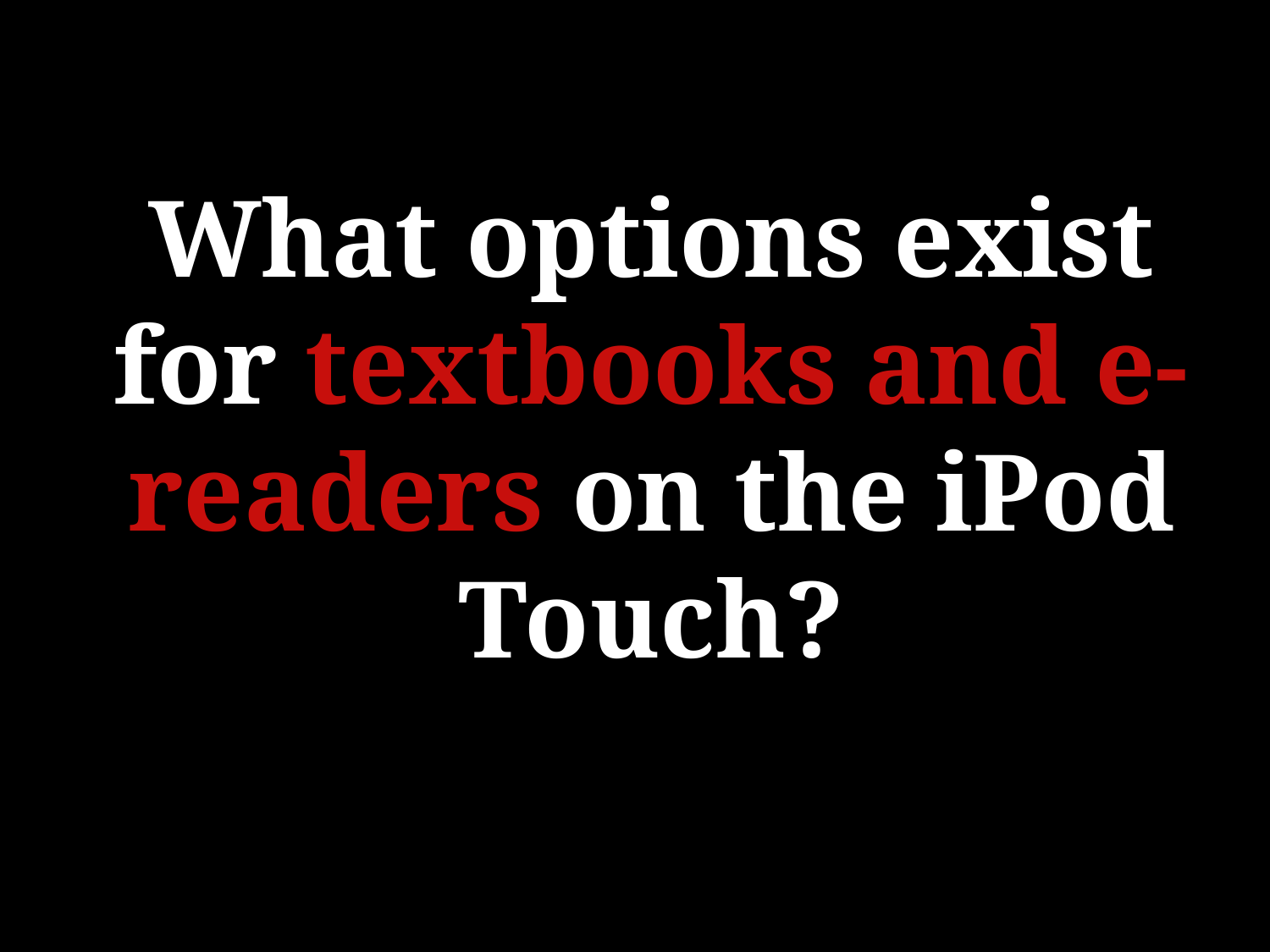

# What options exist for textbooks and e-readers on the iPod Touch?